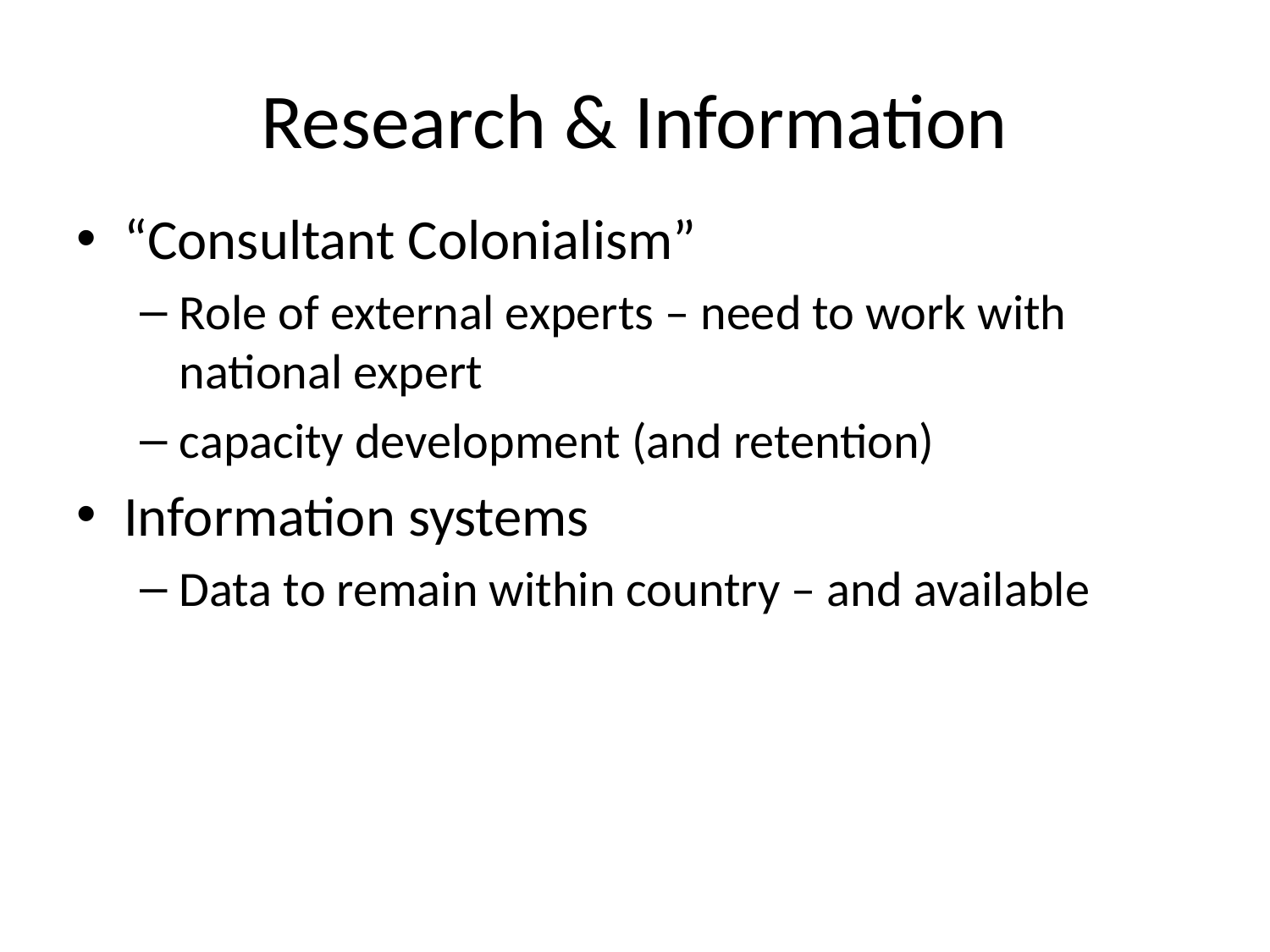

# Research & Information
“Consultant Colonialism”
Role of external experts – need to work with national expert
capacity development (and retention)
Information systems
Data to remain within country – and available